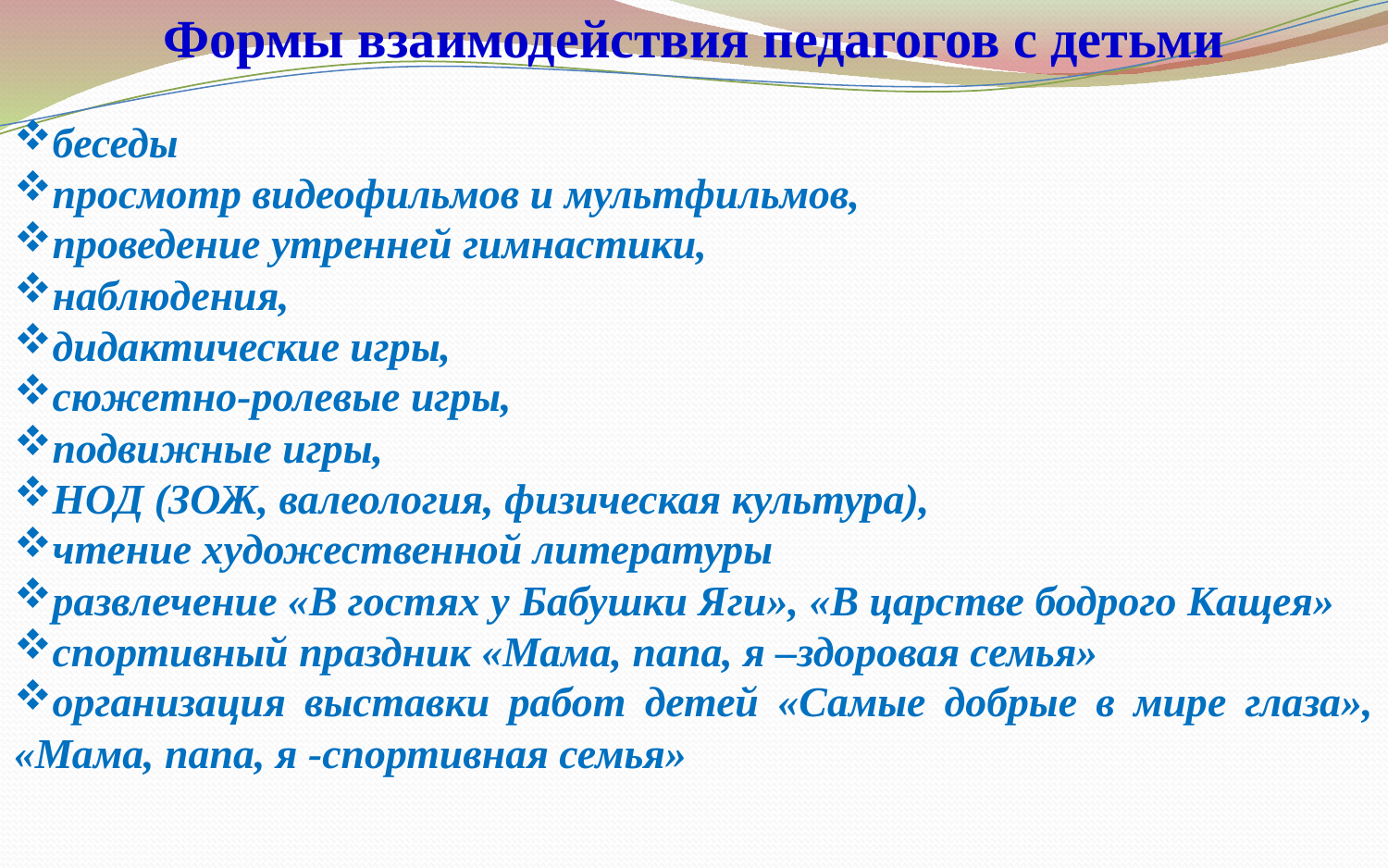

Формы взаимодействия педагогов с детьми

беседы
просмотр видеофильмов и мультфильмов,
проведение утренней гимнастики,
наблюдения,
дидактические игры,
сюжетно-ролевые игры,
подвижные игры,
НОД (ЗОЖ, валеология, физическая культура),
чтение художественной литературы
развлечение «В гостях у Бабушки Яги», «В царстве бодрого Кащея»
спортивный праздник «Мама, папа, я –здоровая семья»
организация выставки работ детей «Самые добрые в мире глаза», «Мама, папа, я -спортивная семья»